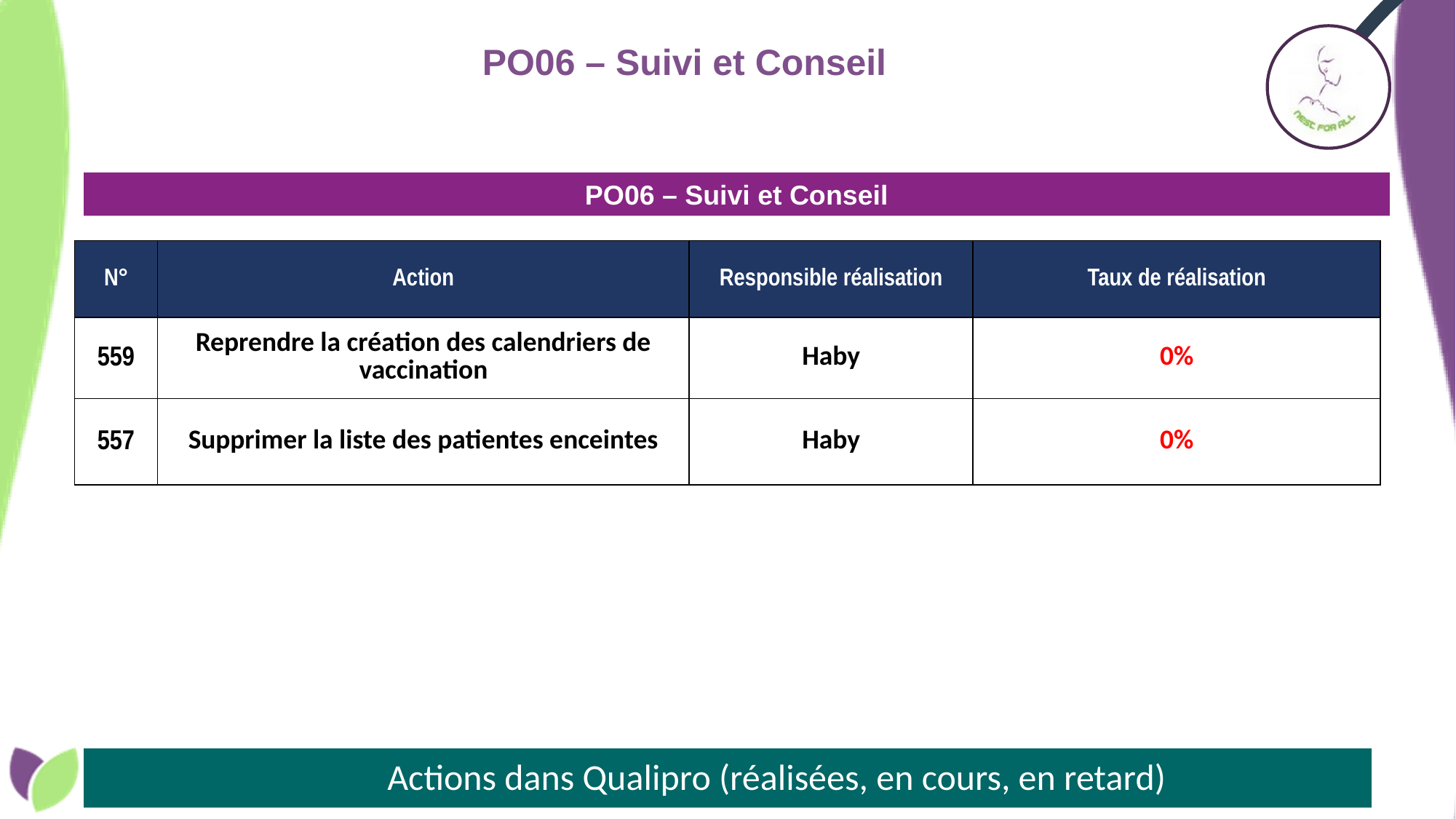

PO06 – Suivi et Conseil
PO06 – Suivi et Conseil
| N° | Action | Responsible réalisation | Taux de réalisation |
| --- | --- | --- | --- |
| 559 | Reprendre la création des calendriers de vaccination | Haby | 0% |
| 557 | Supprimer la liste des patientes enceintes | Haby | 0% |
# Actions dans Qualipro (réalisées, en cours, en retard)